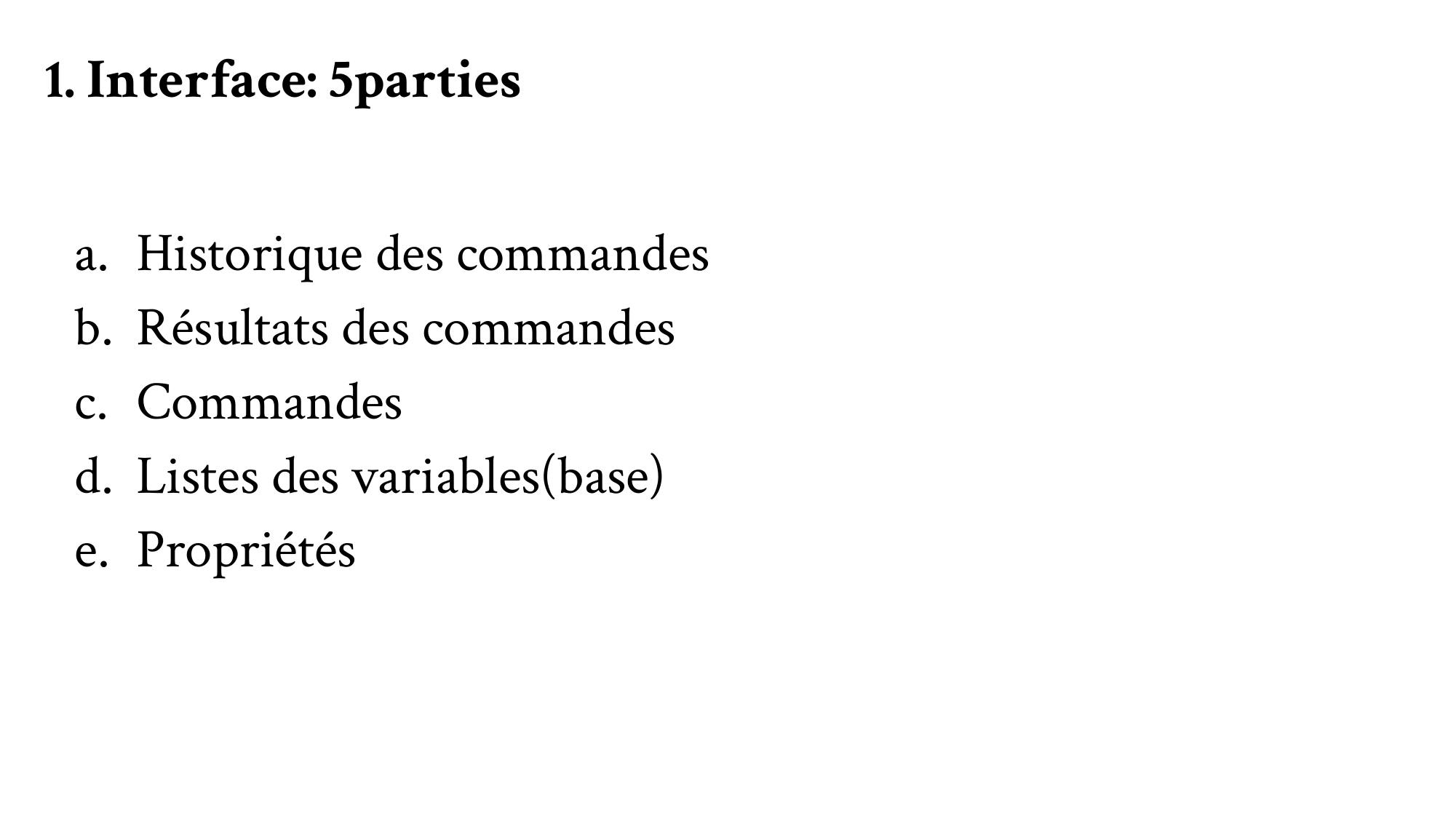

# 1. Interface: 5parties
Historique des commandes
Résultats des commandes
Commandes
Listes des variables(base)
Propriétés